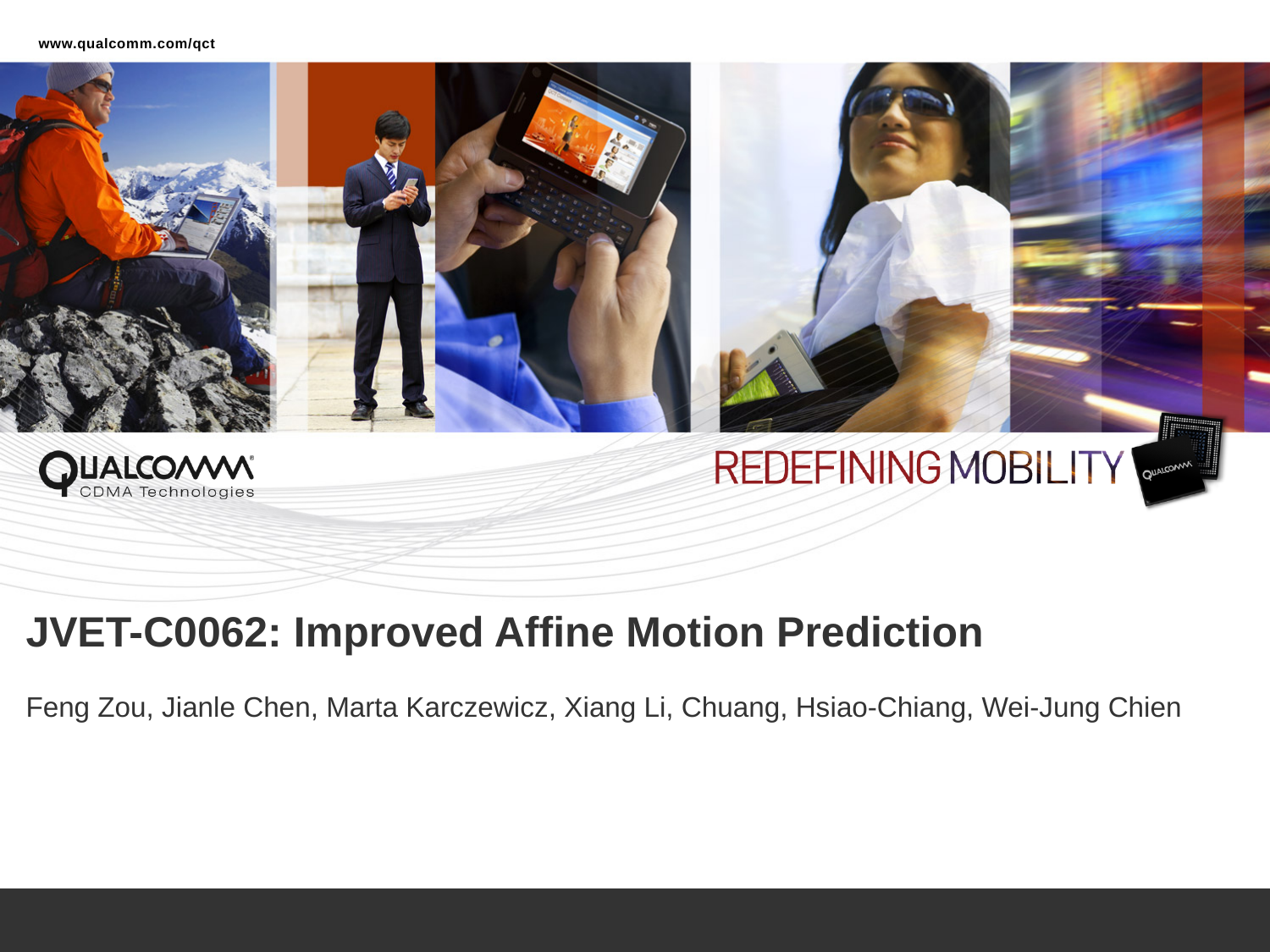

# JVET-C0062: Improved Affine Motion Prediction Feng Zou, Jianle Chen, Marta Karczewicz, Xiang Li, Chuang, Hsiao-Chiang, Wei-Jung Chien